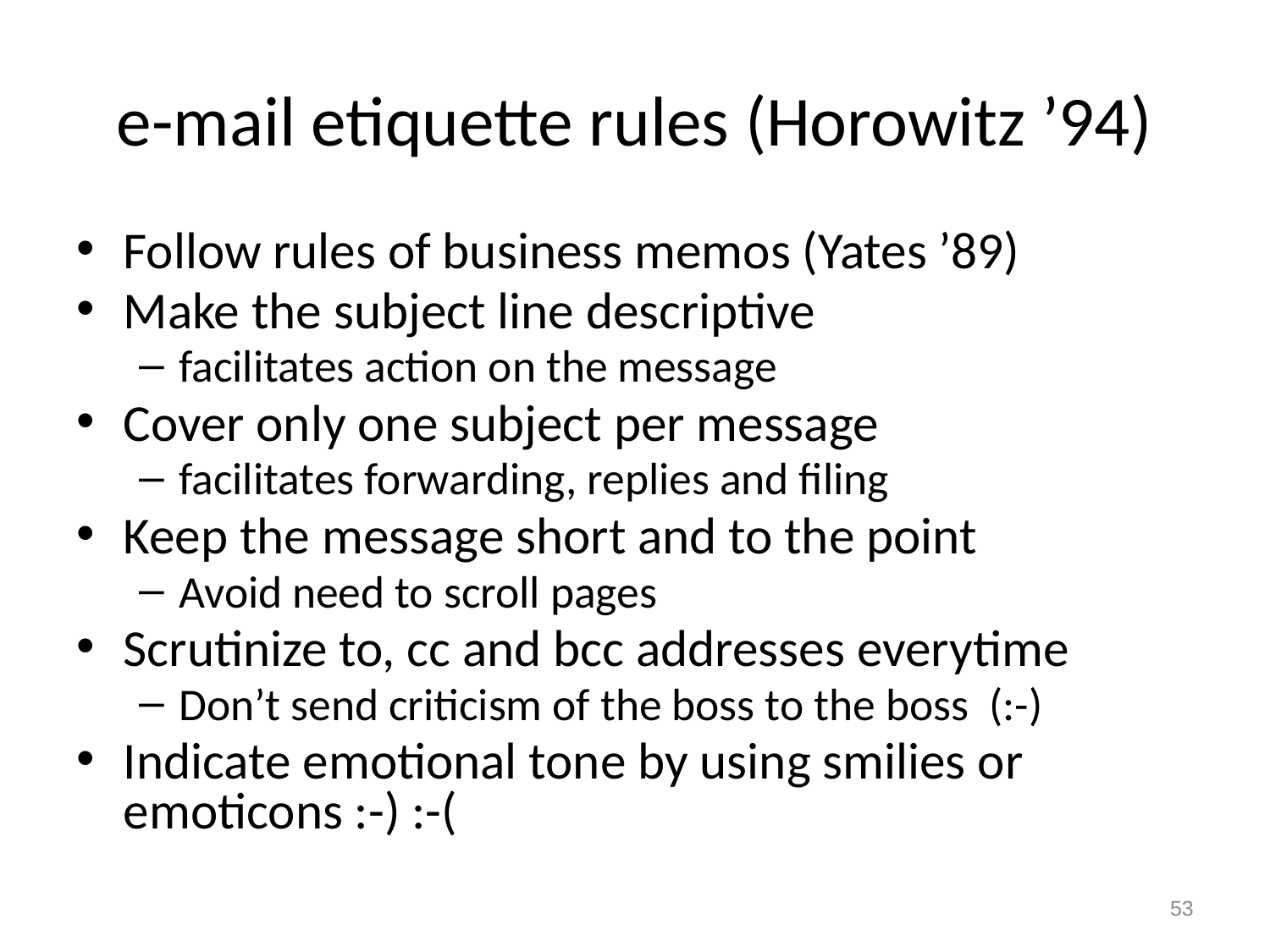

# e-mail etiquette rules (Horowitz ’94)
Follow rules of business memos (Yates ’89)
Make the subject line descriptive
facilitates action on the message
Cover only one subject per message
facilitates forwarding, replies and filing
Keep the message short and to the point
Avoid need to scroll pages
Scrutinize to, cc and bcc addresses everytime
Don’t send criticism of the boss to the boss  (:-)
Indicate emotional tone by using smilies or emoticons :-) :-(
53